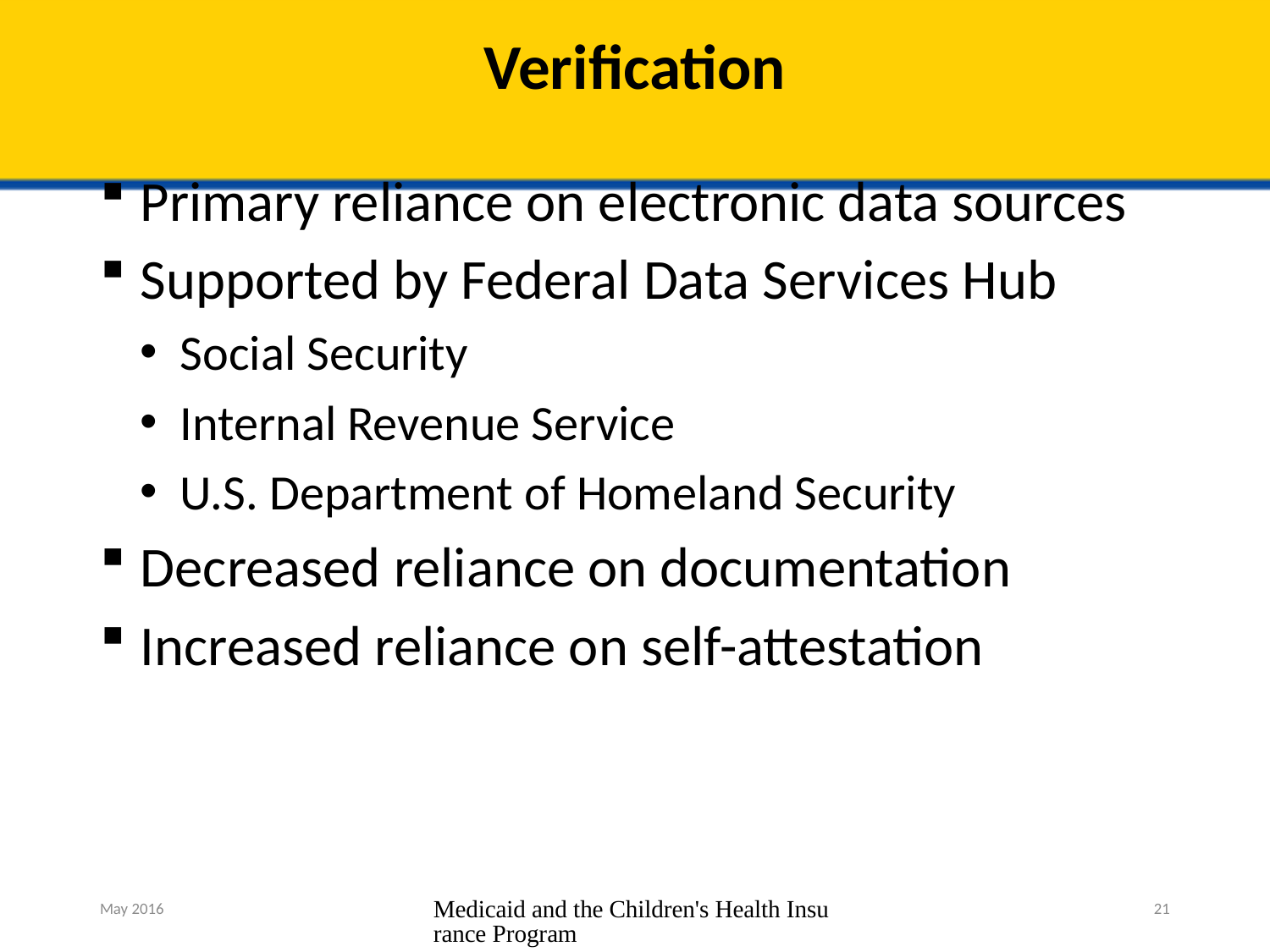

# Verification
Primary reliance on electronic data sources
Supported by Federal Data Services Hub
Social Security
Internal Revenue Service
U.S. Department of Homeland Security
Decreased reliance on documentation
Increased reliance on self-attestation

May 2016
Medicaid and the Children's Health Insurance Program
21